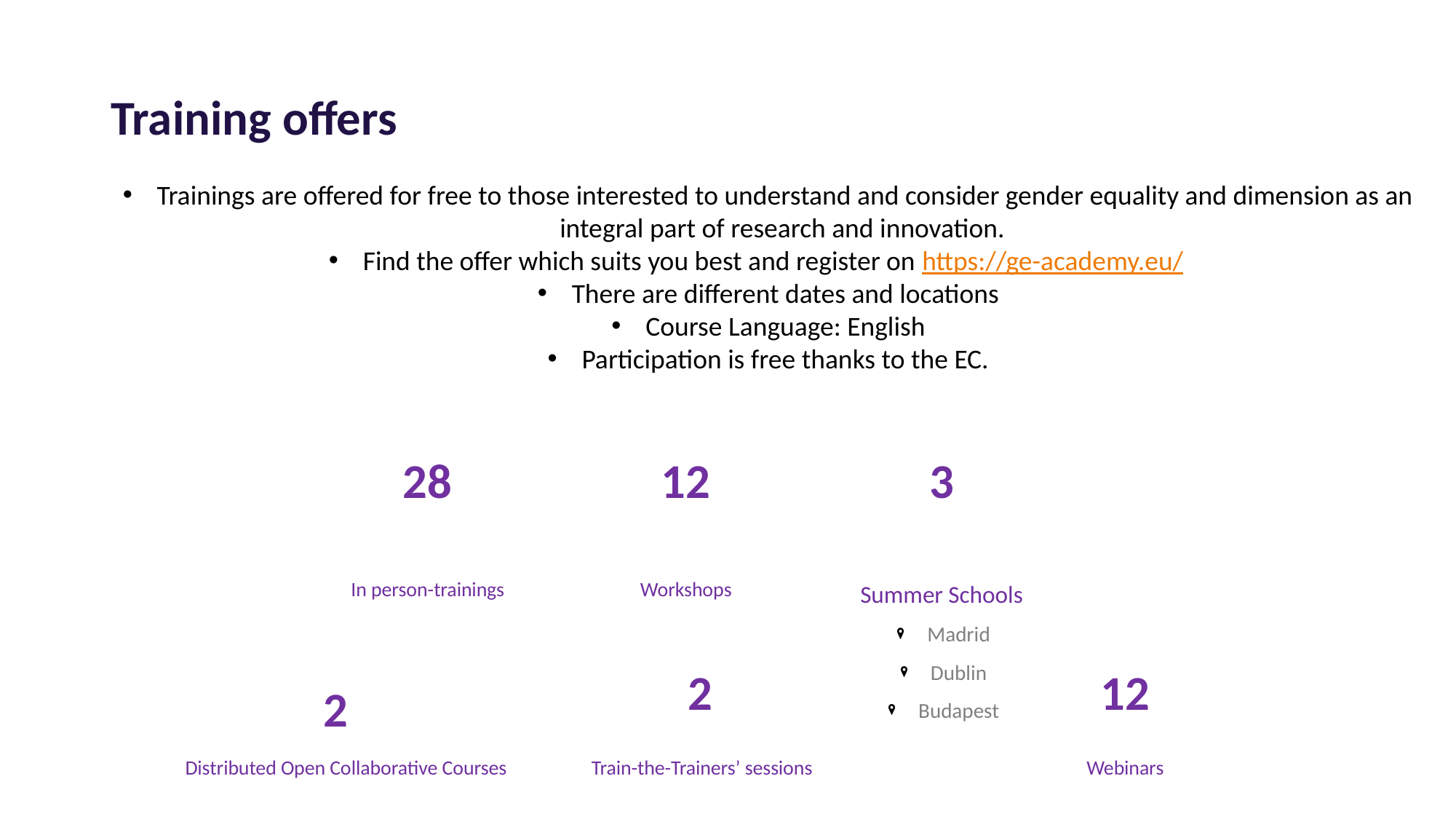

Training offers
Trainings are offered for free to those interested to understand and consider gender equality and dimension as an integral part of research and innovation.
Find the offer which suits you best and register on https://ge-academy.eu/
There are different dates and locations
Course Language: English
Participation is free thanks to the EC.
28
12
3
In person-trainings
Workshops
Summer Schools
Madrid
Dublin
Budapest
2
12
2
Train-the-Trainers’ sessions
Webinars
Distributed Open Collaborative Courses